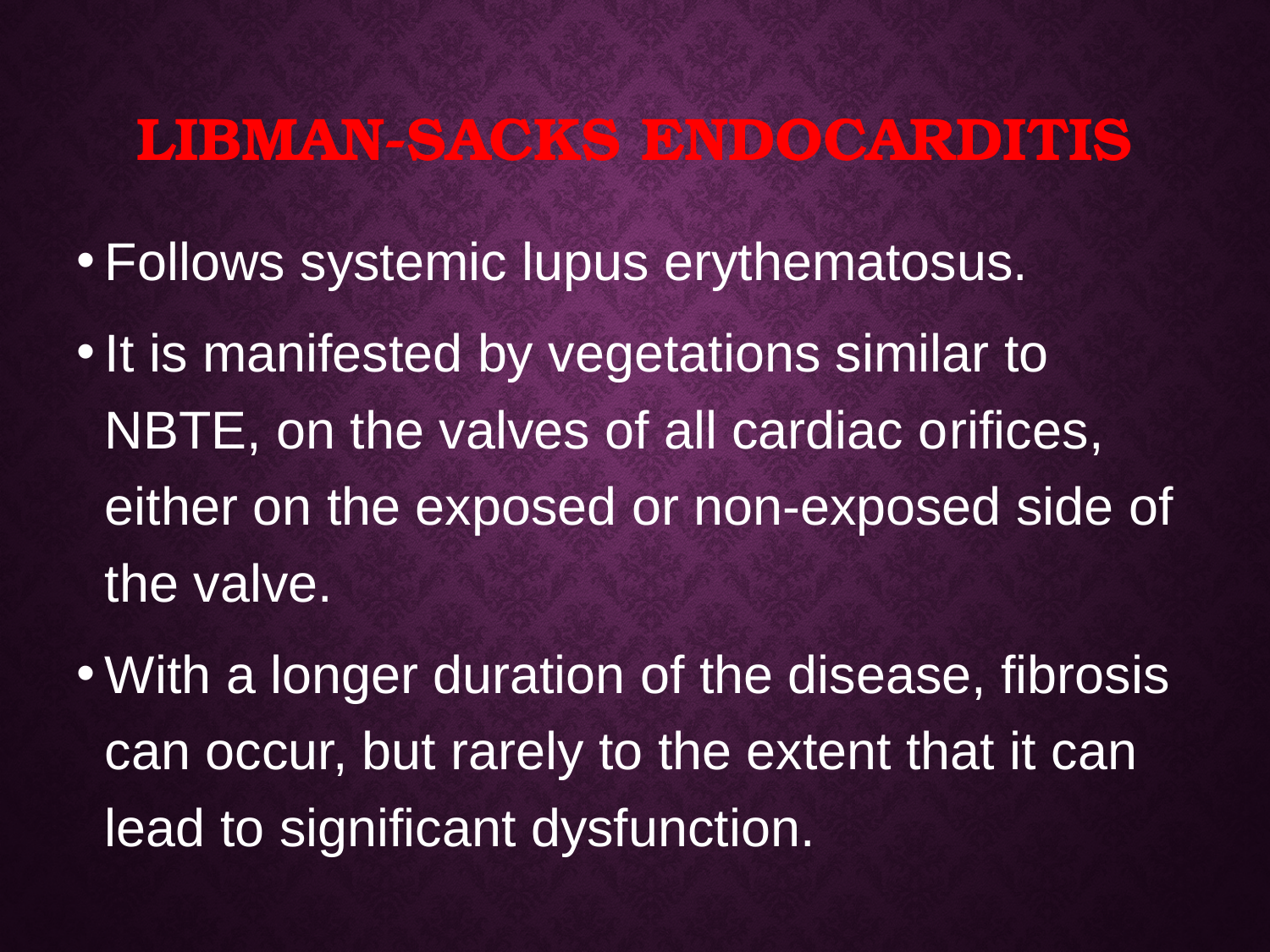

# Libman-Sacks endocarditis
Follows systemic lupus erythematosus.
It is manifested by vegetations similar to NBTE, on the valves of all cardiac orifices, either on the exposed or non-exposed side of the valve.
With a longer duration of the disease, fibrosis can occur, but rarely to the extent that it can lead to significant dysfunction.